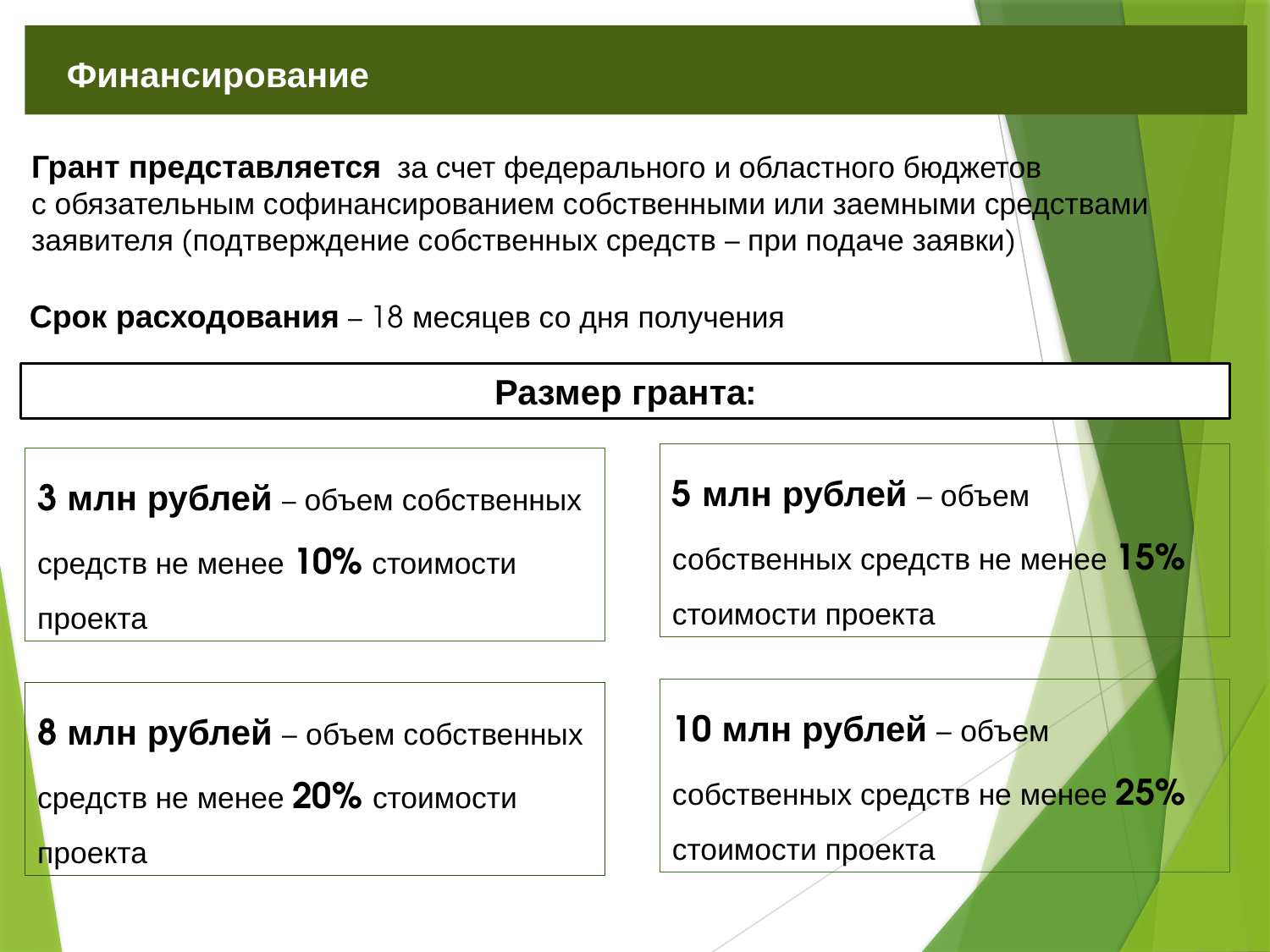

Финансирование
Грант представляется  за счет федерального и областного бюджетов
с обязательным софинансированием собственными или заемными средствами заявителя (подтверждение собственных средств – при подаче заявки)

Срок расходования – 18 месяцев со дня получения
Размер гранта:
5 млн рублей – объем собственных средств не менее 15% стоимости проекта
3 млн рублей – объем собственных средств не менее 10% стоимости проекта
10 млн рублей – объем собственных средств не менее 25% стоимости проекта
8 млн рублей – объем собственных средств не менее 20% стоимости проекта